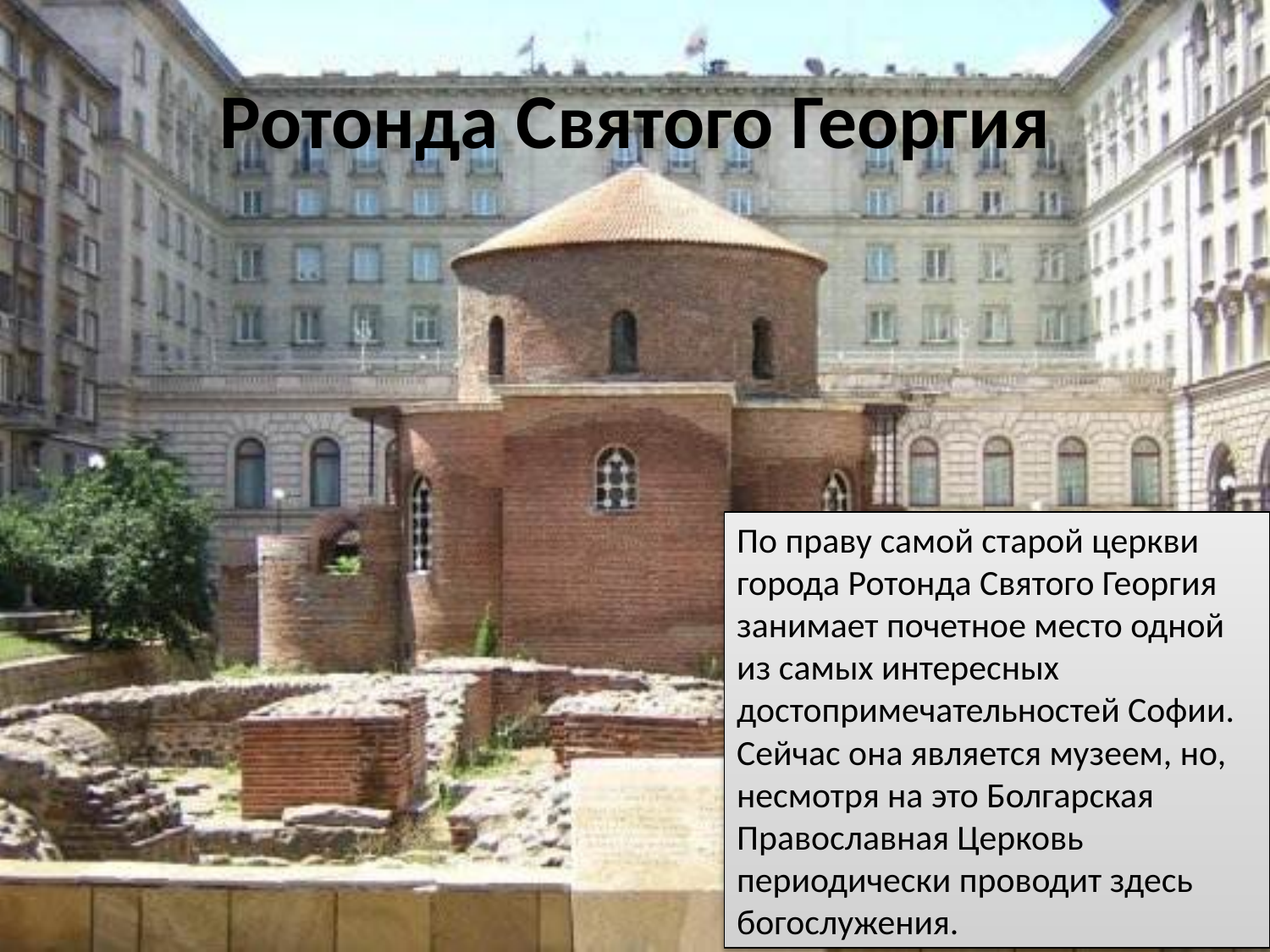

# Ротонда Святого Георгия
По праву самой старой церкви города Ротонда Святого Георгия занимает почетное место одной из самых интересных достопримечательностей Софии. Сейчас она является музеем, но, несмотря на это Болгарская Православная Церковь периодически проводит здесь богослужения.